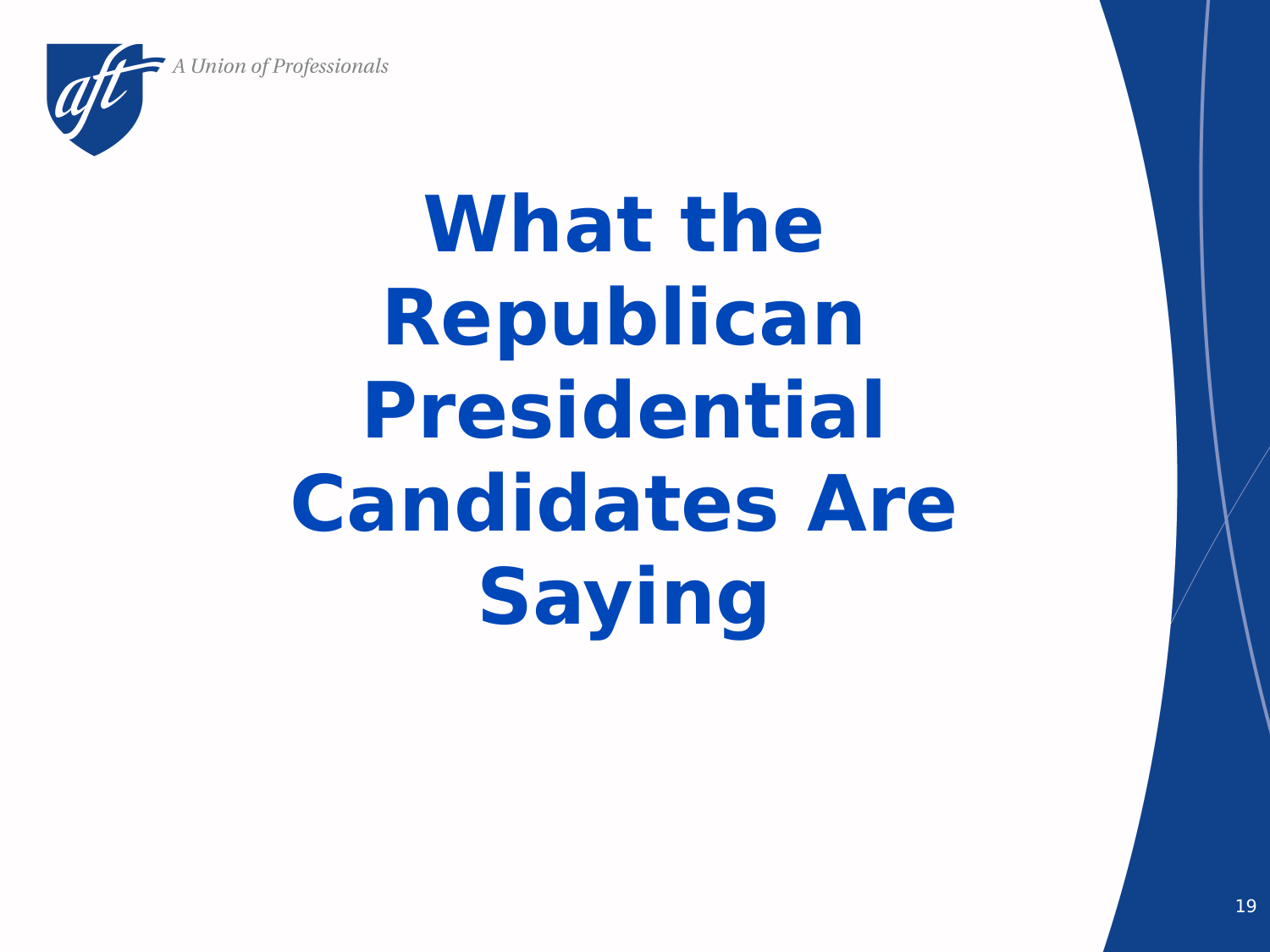

# What the Republican Presidential Candidates Are Saying

19